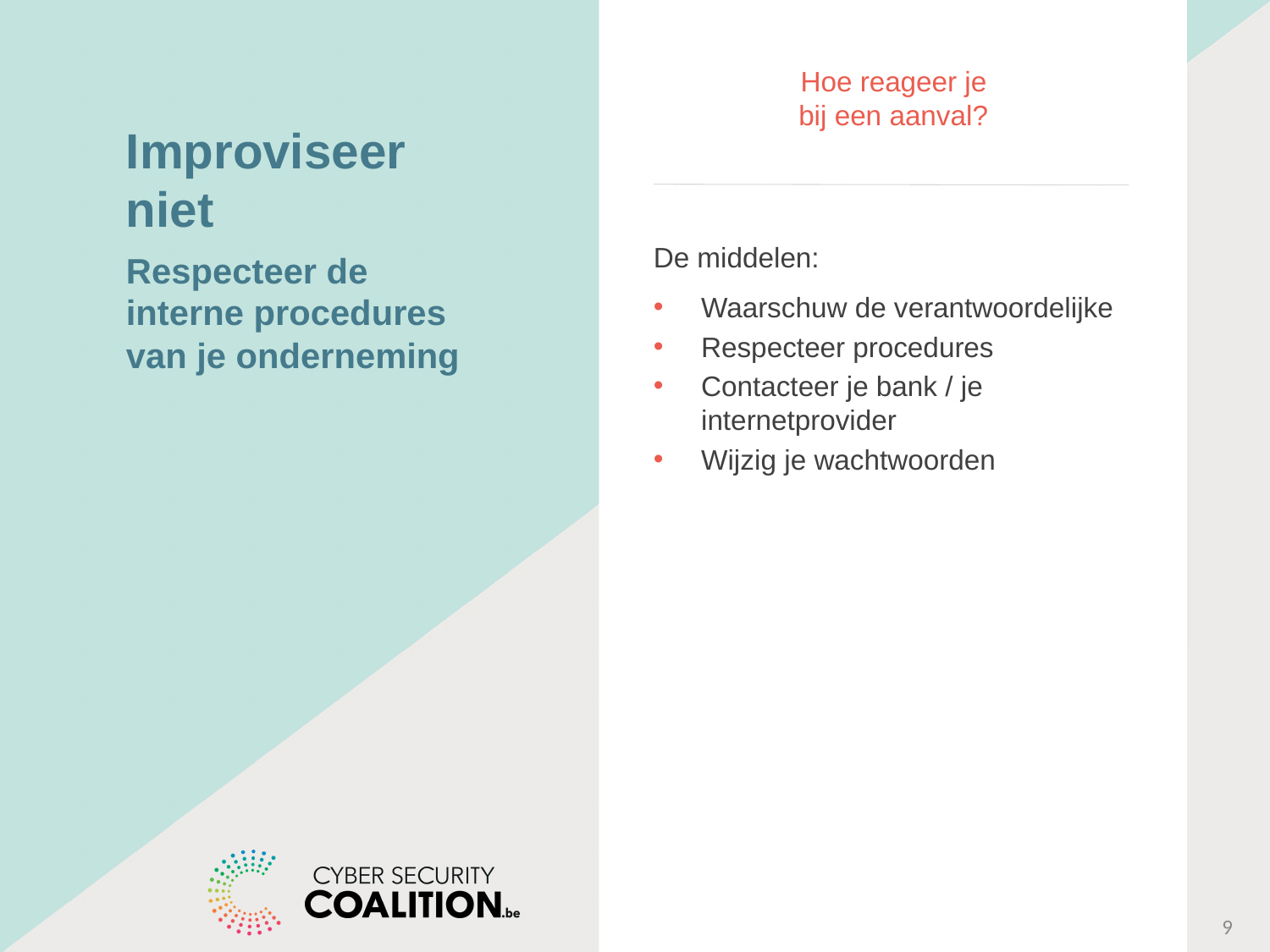

# Hoe reageer je bij een aanval?

Improviseer niet
Respecteer de interne procedures van je onderneming
De middelen:
Waarschuw de verantwoordelijke
Respecteer procedures
Contacteer je bank / je internetprovider
Wijzig je wachtwoorden

9